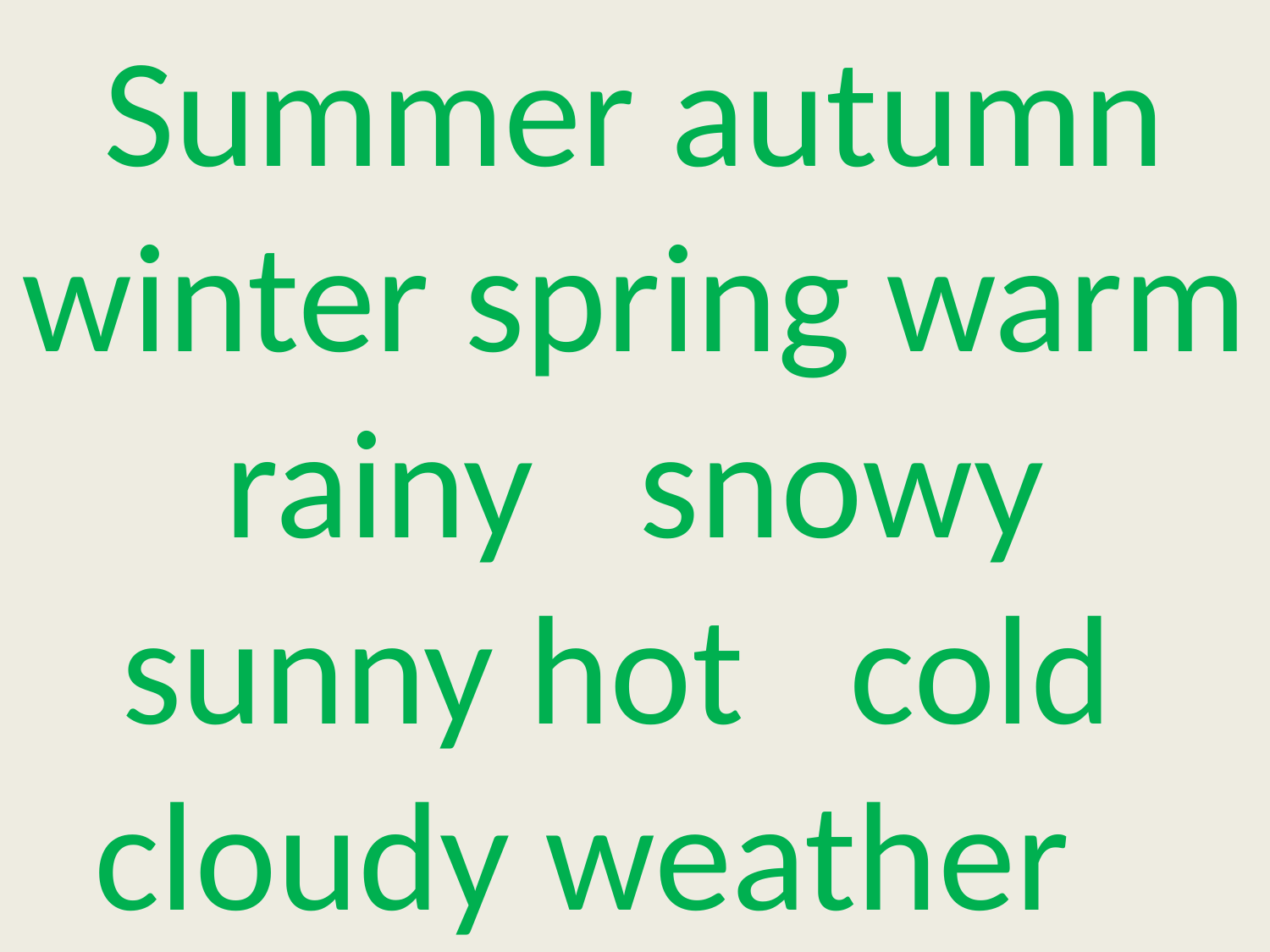

# Summer autumn winter spring warm   rainy   snowy   sunny hot   cold  cloudy weather